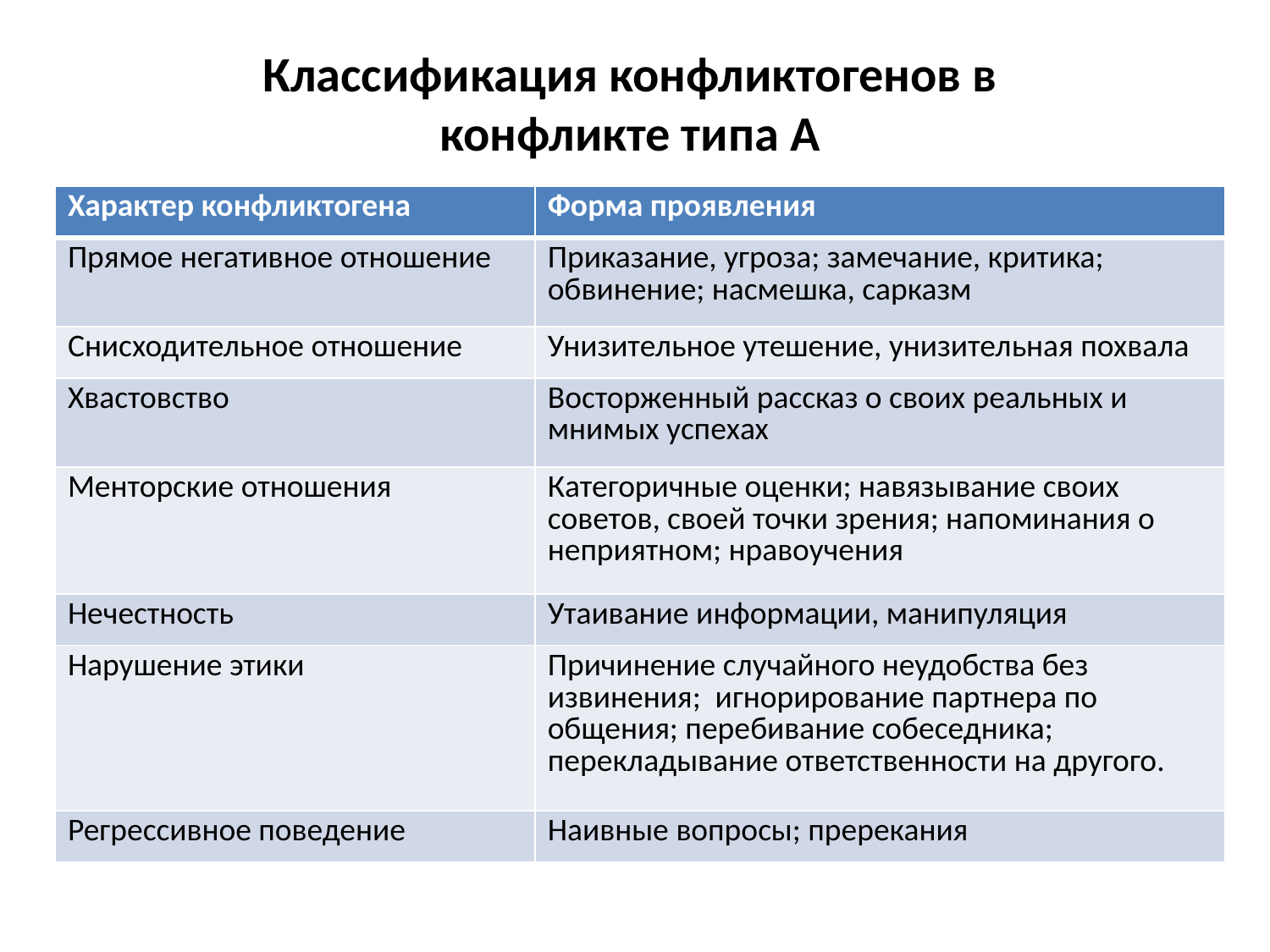

Классификация конфликтогенов в конфликте типа А
| Характер конфликтогена | Форма проявления |
| --- | --- |
| Прямое негативное отношение | Приказание, угроза; замечание, критика; обвинение; насмешка, сарказм |
| Снисходительное отношение | Унизительное утешение, унизительная похвала |
| Хвастовство | Восторженный рассказ о своих реальных и мнимых успехах |
| Менторские отношения | Категоричные оценки; навязывание своих советов, своей точки зрения; напоминания о неприятном; нравоучения |
| Нечестность | Утаивание информации, манипуляция |
| Нарушение этики | Причинение случайного неудобства без извинения; игнорирование партнера по общения; перебивание собеседника; перекладывание ответственности на другого. |
| Регрессивное поведение | Наивные вопросы; пререкания |
1.